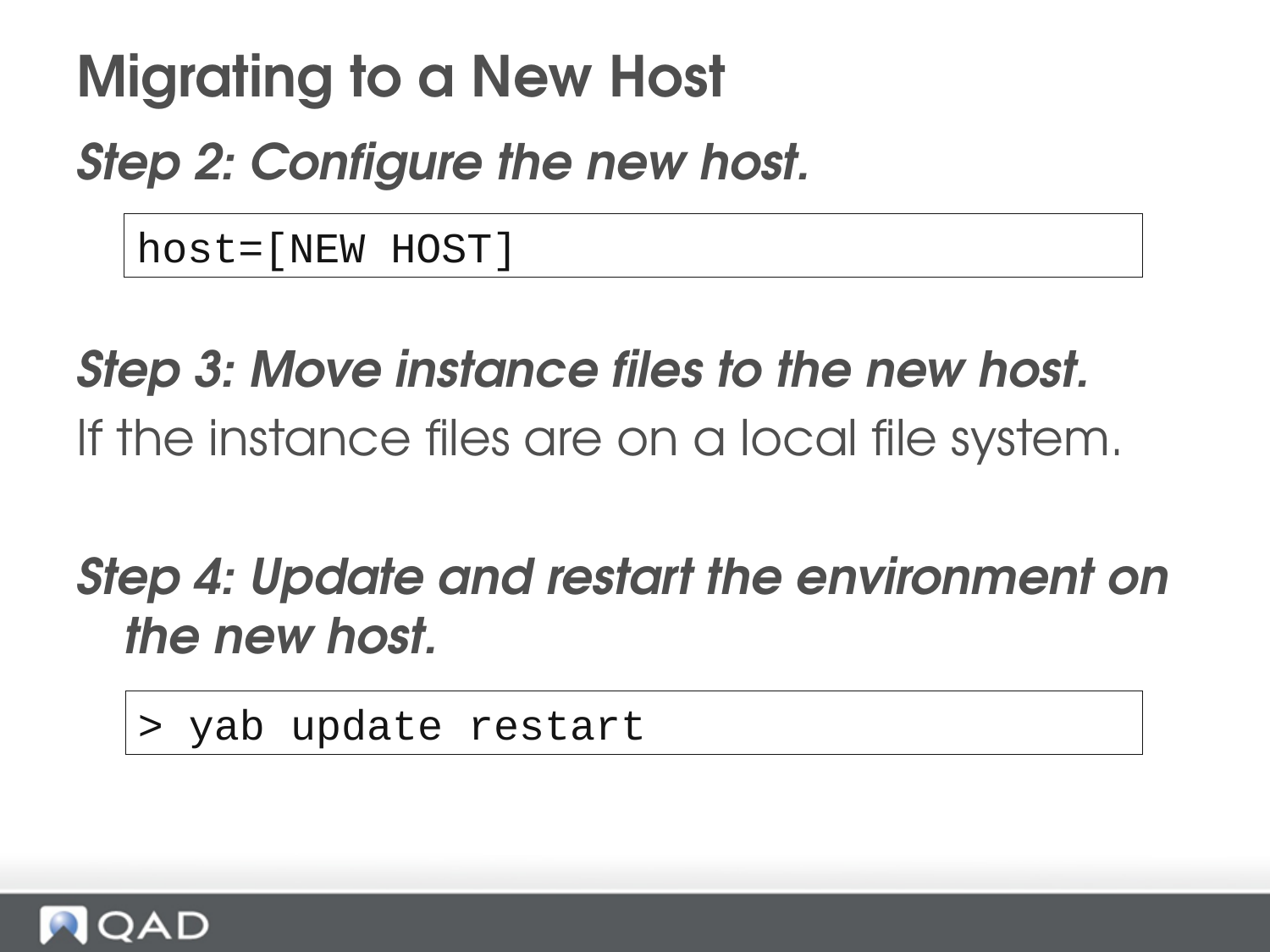

# Migrating to a New Host
Step 2: Configure the new host.

Step 3: Move instance files to the new host.
If the instance files are on a local file system.

Step 4: Update and restart the environment on the new host.
host=[NEW HOST]
> yab update restart